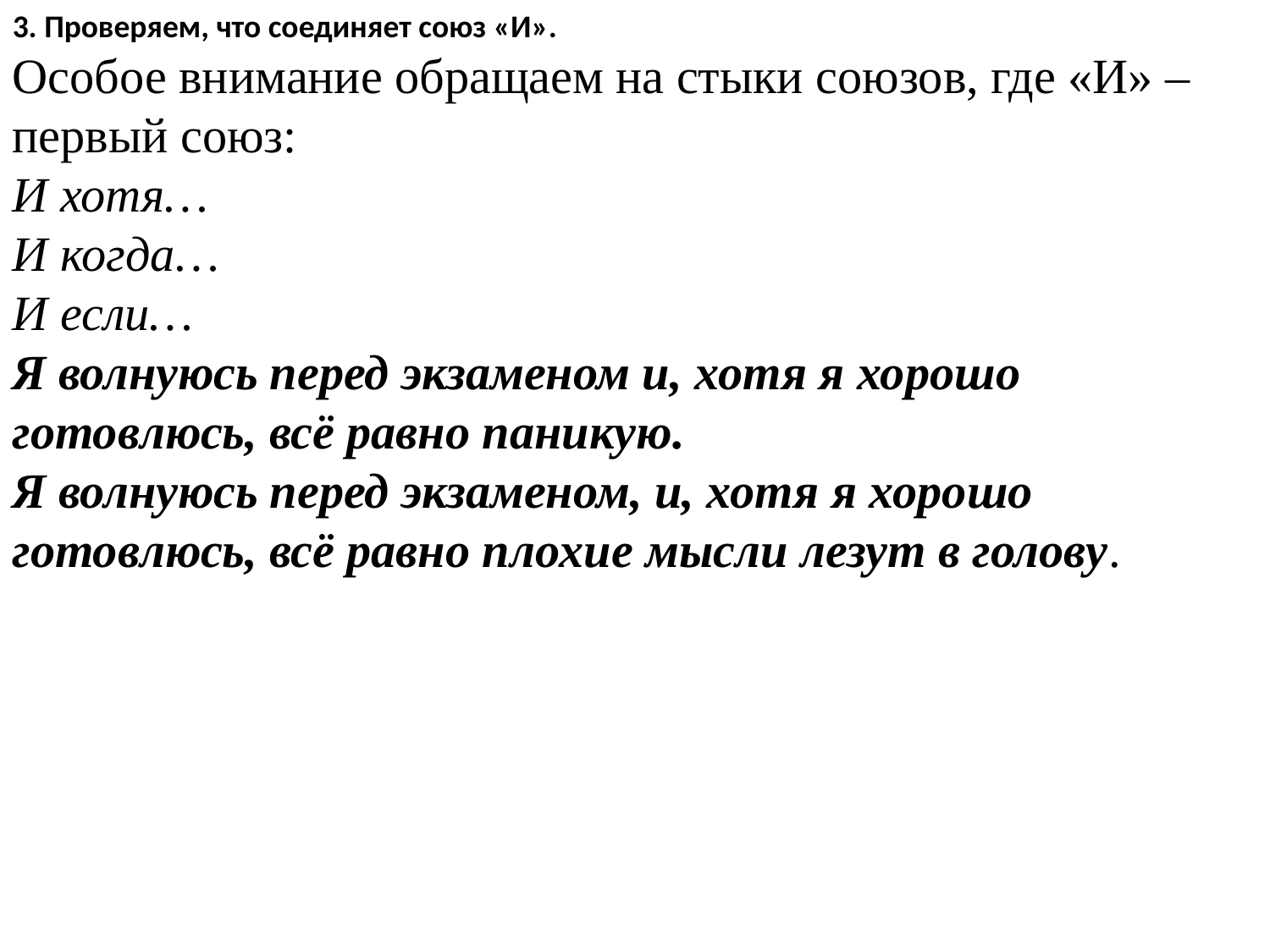

3. Проверяем, что соединяет союз «И».
Особое внимание обращаем на стыки союзов, где «И» – первый союз:
И хотя…
И когда…
И если…
Я волнуюсь перед экзаменом и, хотя я хорошо готовлюсь, всё равно паникую.
Я волнуюсь перед экзаменом, и, хотя я хорошо готовлюсь, всё равно плохие мысли лезут в голову.